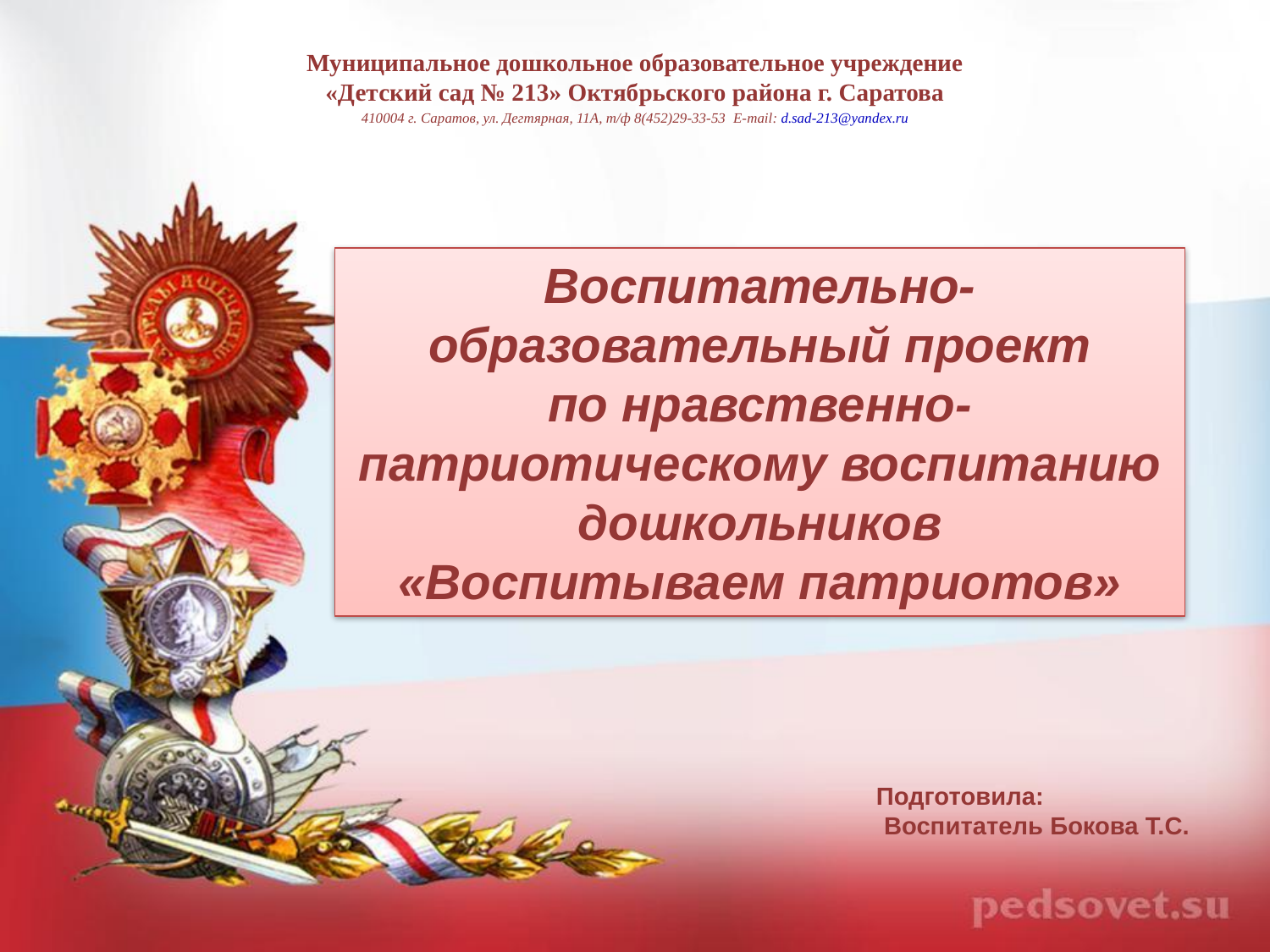

Муниципальное дошкольное образовательное учреждение
«Детский сад № 213» Октябрьского района г. Саратова
410004 г. Саратов, ул. Дегтярная, 11А, т/ф 8(452)29-33-53  E-mail: d.sad-213@yandex.ru
# Воспитательно-образовательный проект
по нравственно-патриотическому воспитанию дошкольников
«Воспитываем патриотов»
Подготовила:
                      Воспитатель Бокова Т.С.